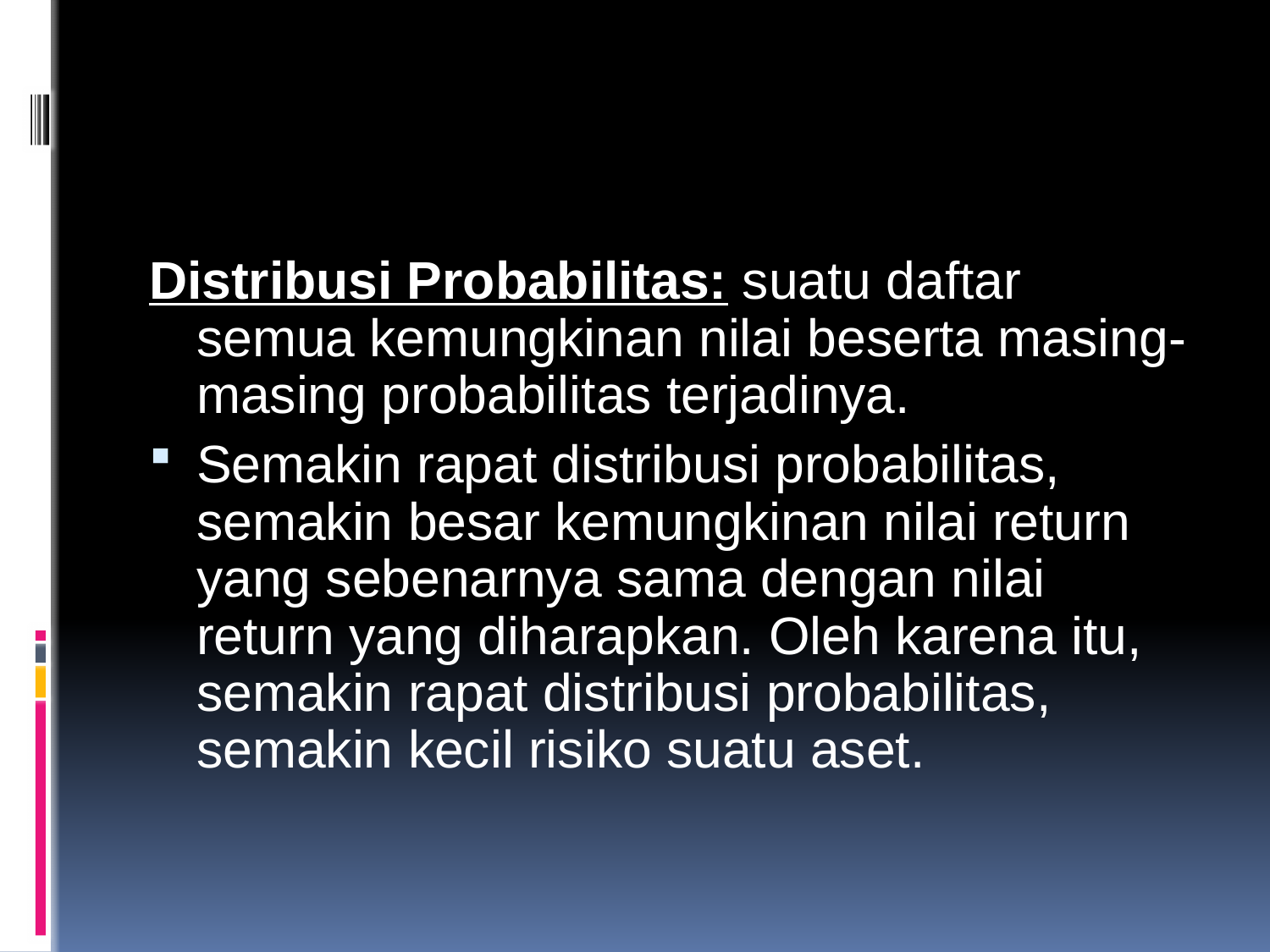

#
Distribusi Probabilitas: suatu daftar semua kemungkinan nilai beserta masing-masing probabilitas terjadinya.
Semakin rapat distribusi probabilitas, semakin besar kemungkinan nilai return yang sebenarnya sama dengan nilai return yang diharapkan. Oleh karena itu, semakin rapat distribusi probabilitas, semakin kecil risiko suatu aset.